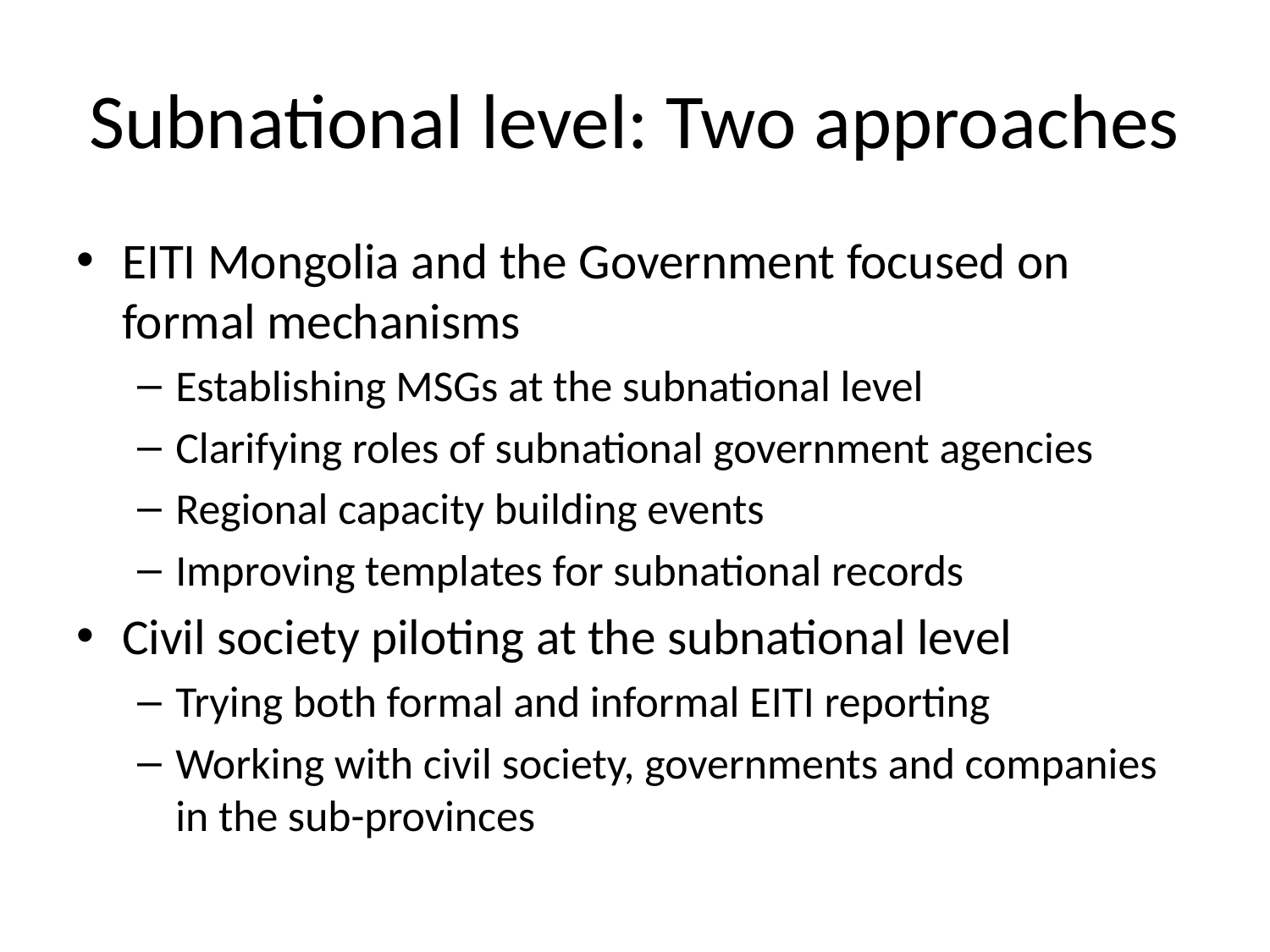

# Subnational level: Two approaches
EITI Mongolia and the Government focused on formal mechanisms
Establishing MSGs at the subnational level
Clarifying roles of subnational government agencies
Regional capacity building events
Improving templates for subnational records
Civil society piloting at the subnational level
Trying both formal and informal EITI reporting
Working with civil society, governments and companies in the sub-provinces